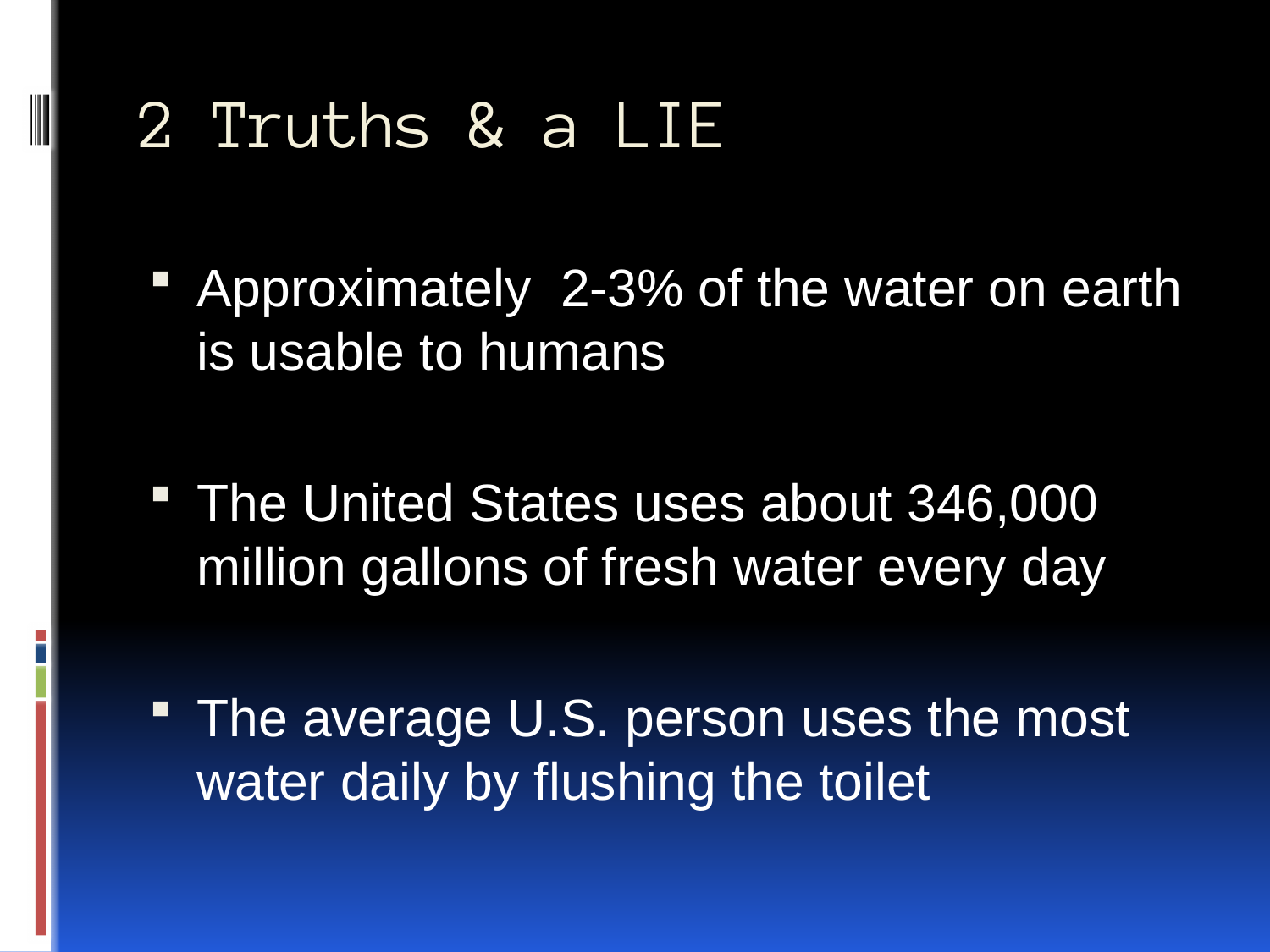

# 2 Truths & a LIE
Approximately  2-3% of the water on earth is usable to humans

The United States uses about 346,000 million gallons of fresh water every day

The average U.S. person uses the most water daily by flushing the toilet